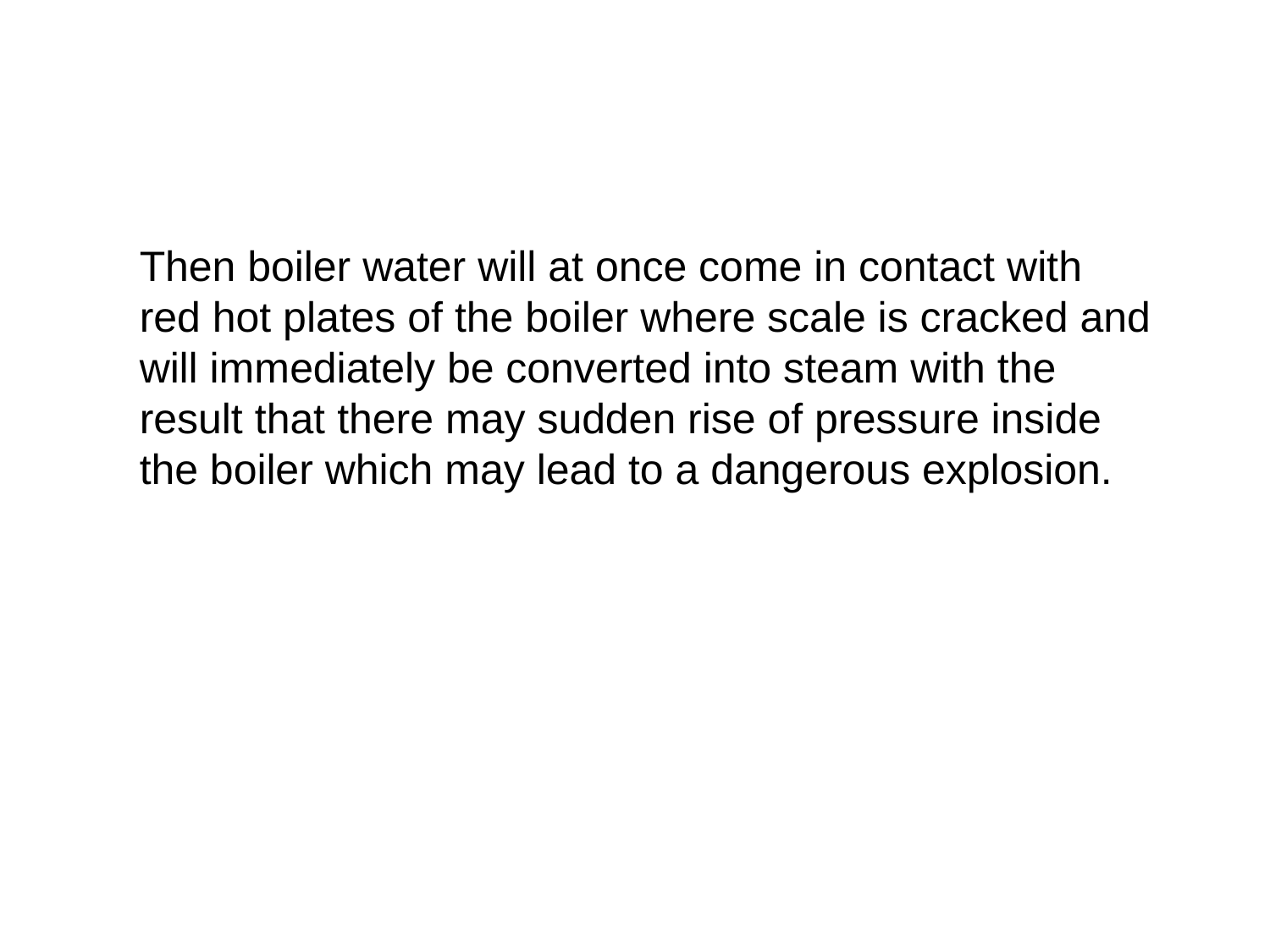

Then boiler water will at once come in contact with red hot plates of the boiler where scale is cracked and will immediately be converted into steam with the result that there may sudden rise of pressure inside the boiler which may lead to a dangerous explosion.